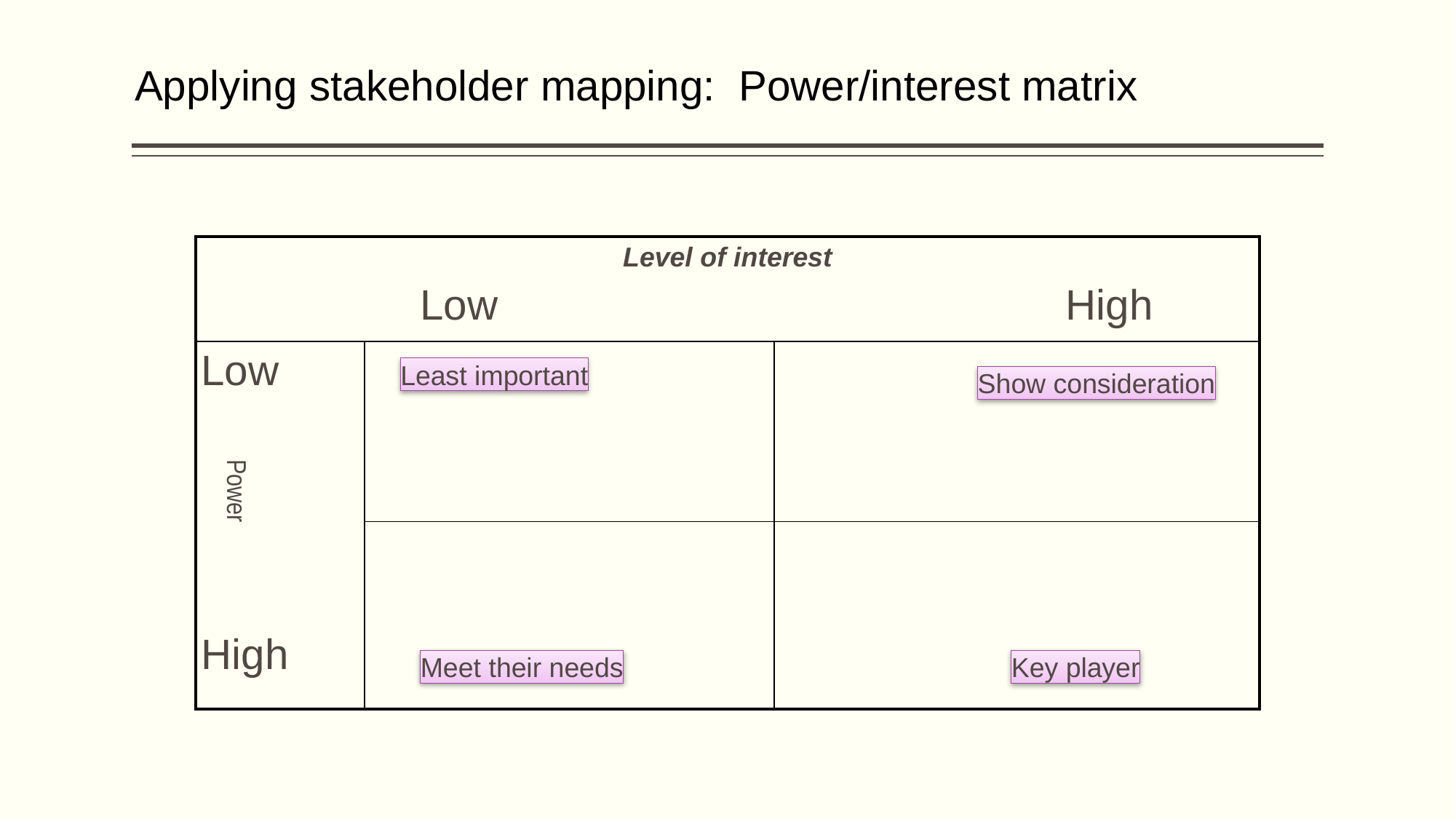

# Applying stakeholder mapping:  Power/interest matrix
| Level of interest Low High |  |  |
| --- | --- | --- |
| Low High |  |  |
|  |  |  |
Least important
Show consideration
Power
Meet their needs
Key player